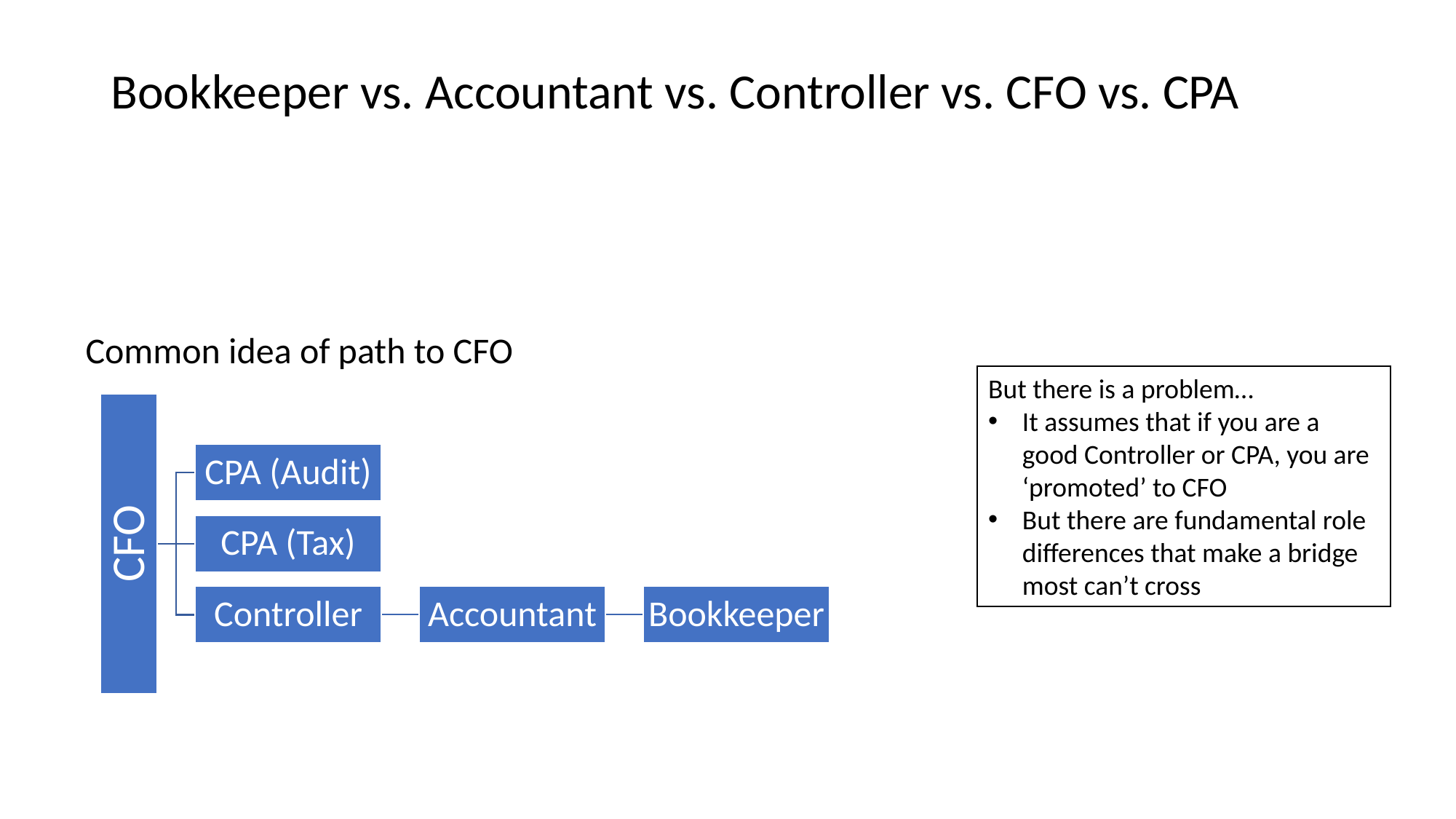

# Bookkeeper vs. Accountant vs. Controller vs. CFO vs. CPA
Common idea of path to CFO

CFO
CPA (Audit)
CPA (Tax)
Controller
Accountant
Bookkeeper
But there is a problem…
It assumes that if you are a good Controller or CPA, you are ‘promoted’ to CFO
But there are fundamental role differences that make a bridge most can’t cross